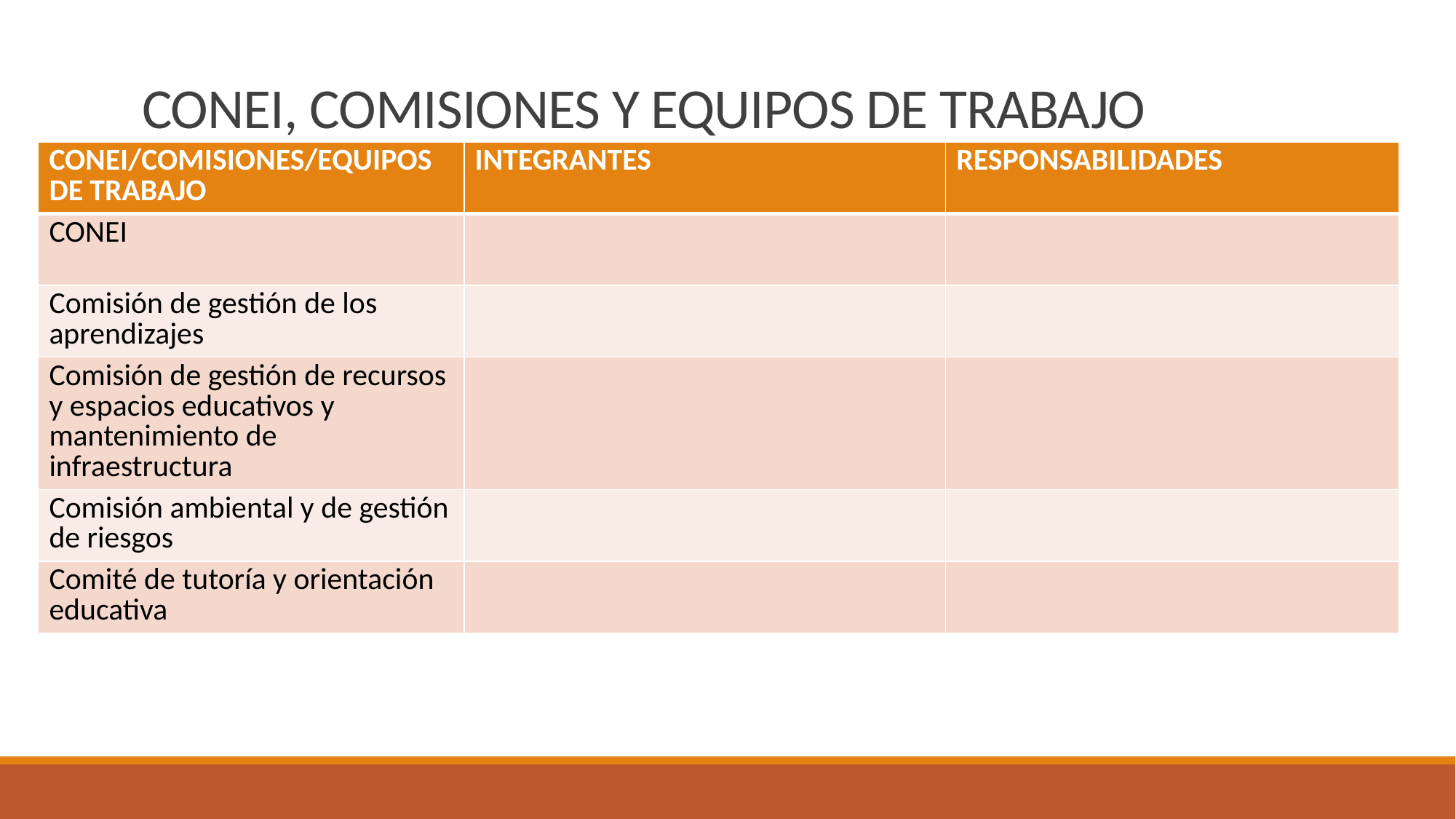

# CONEI, COMISIONES Y EQUIPOS DE TRABAJO
| CONEI/COMISIONES/EQUIPOS DE TRABAJO | INTEGRANTES | RESPONSABILIDADES |
| --- | --- | --- |
| CONEI |  |  |
| Comisión de gestión de los aprendizajes |  |  |
| Comisión de gestión de recursos y espacios educativos y mantenimiento de infraestructura |  |  |
| Comisión ambiental y de gestión de riesgos |  |  |
| Comité de tutoría y orientación educativa |  |  |